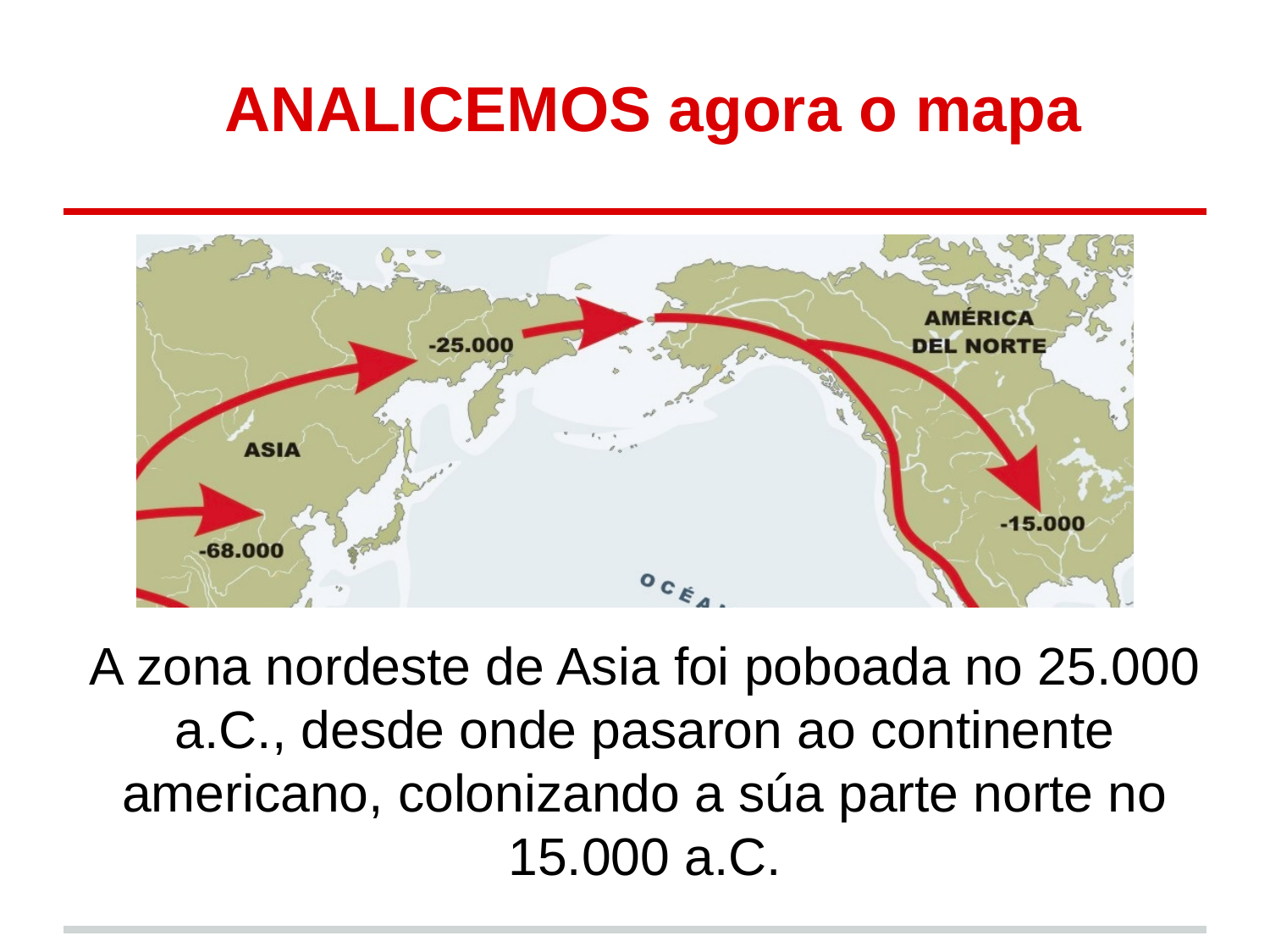

# ANALICEMOS agora o mapa

A zona nordeste de Asia foi poboada no 25.000 a.C., desde onde pasaron ao continente americano, colonizando a súa parte norte no 15.000 a.C.